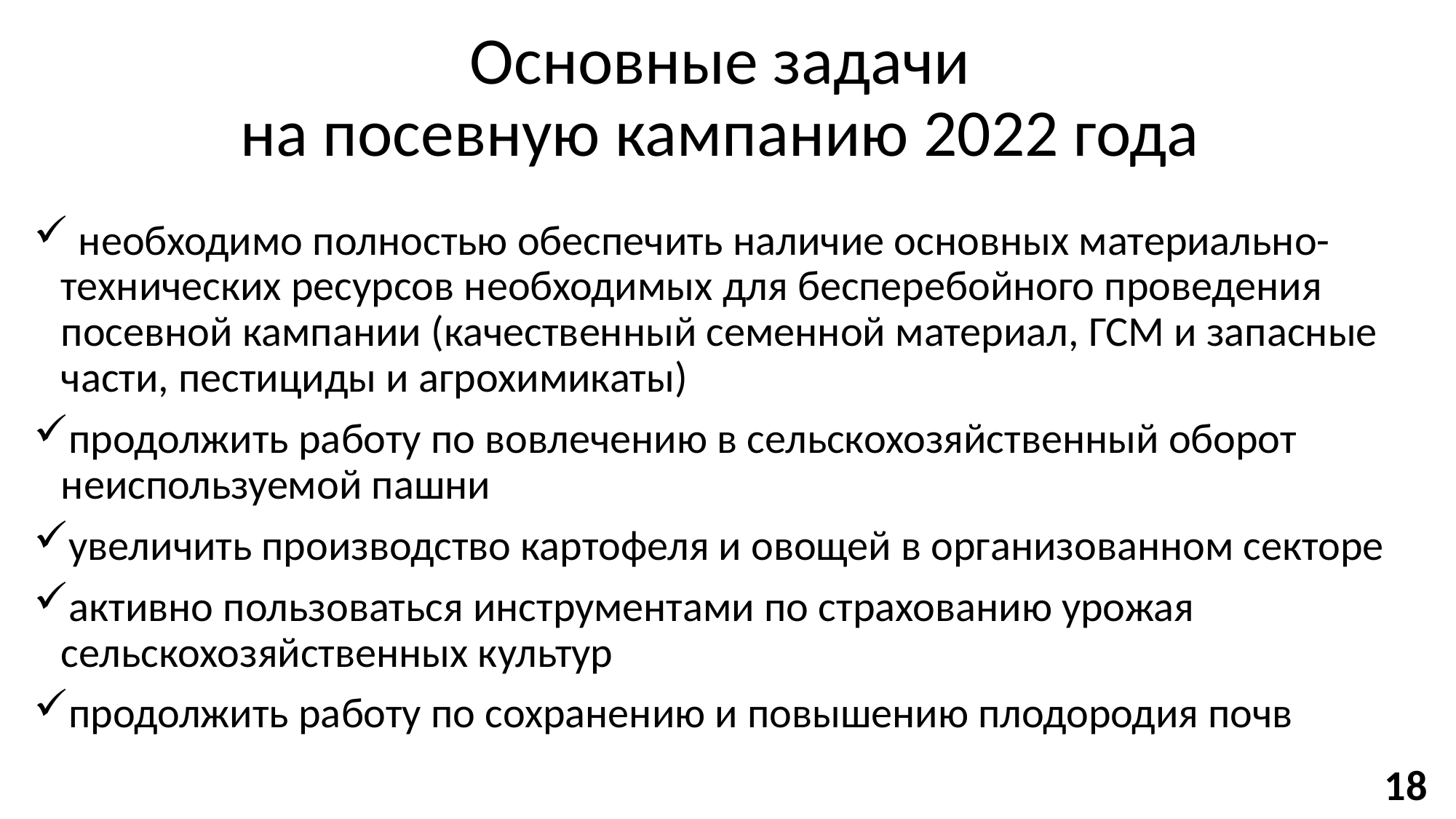

# Основные задачи на посевную кампанию 2022 года
 необходимо полностью обеспечить наличие основных материально-технических ресурсов необходимых для бесперебойного проведения посевной кампании (качественный семенной материал, ГСМ и запасные части, пестициды и агрохимикаты)
продолжить работу по вовлечению в сельскохозяйственный оборот неиспользуемой пашни
увеличить производство картофеля и овощей в организованном секторе
активно пользоваться инструментами по страхованию урожая сельскохозяйственных культур
продолжить работу по сохранению и повышению плодородия почв

18